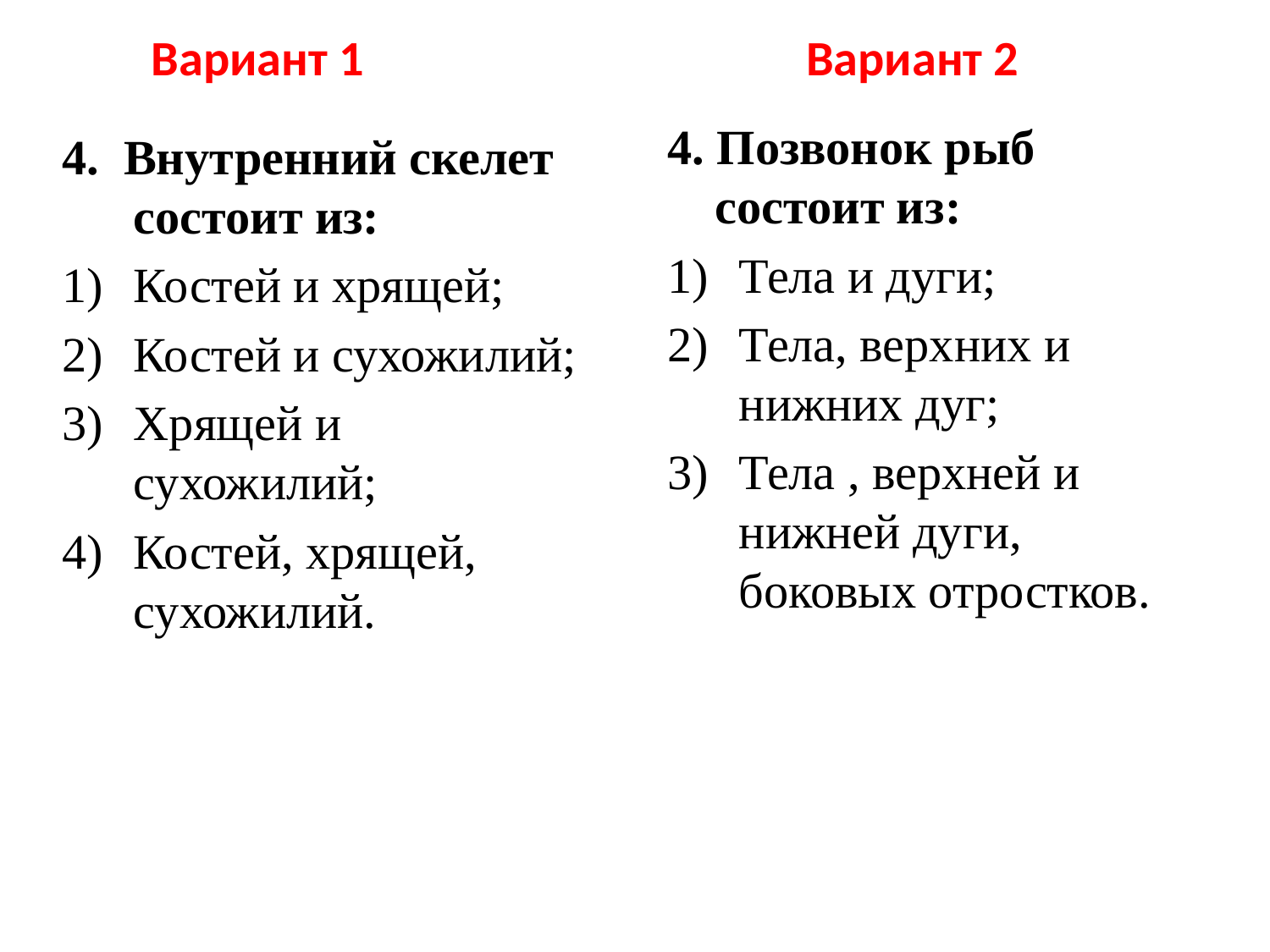

Вариант 1
Вариант 2
4. Позвонок рыб состоит из:
Тела и дуги;
Тела, верхних и нижних дуг;
Тела , верхней и нижней дуги, боковых отростков.

4.  Внутренний скелет состоит из:
Костей и хрящей;
Костей и сухожилий;
Хрящей и сухожилий;
Костей, хрящей, сухожилий.